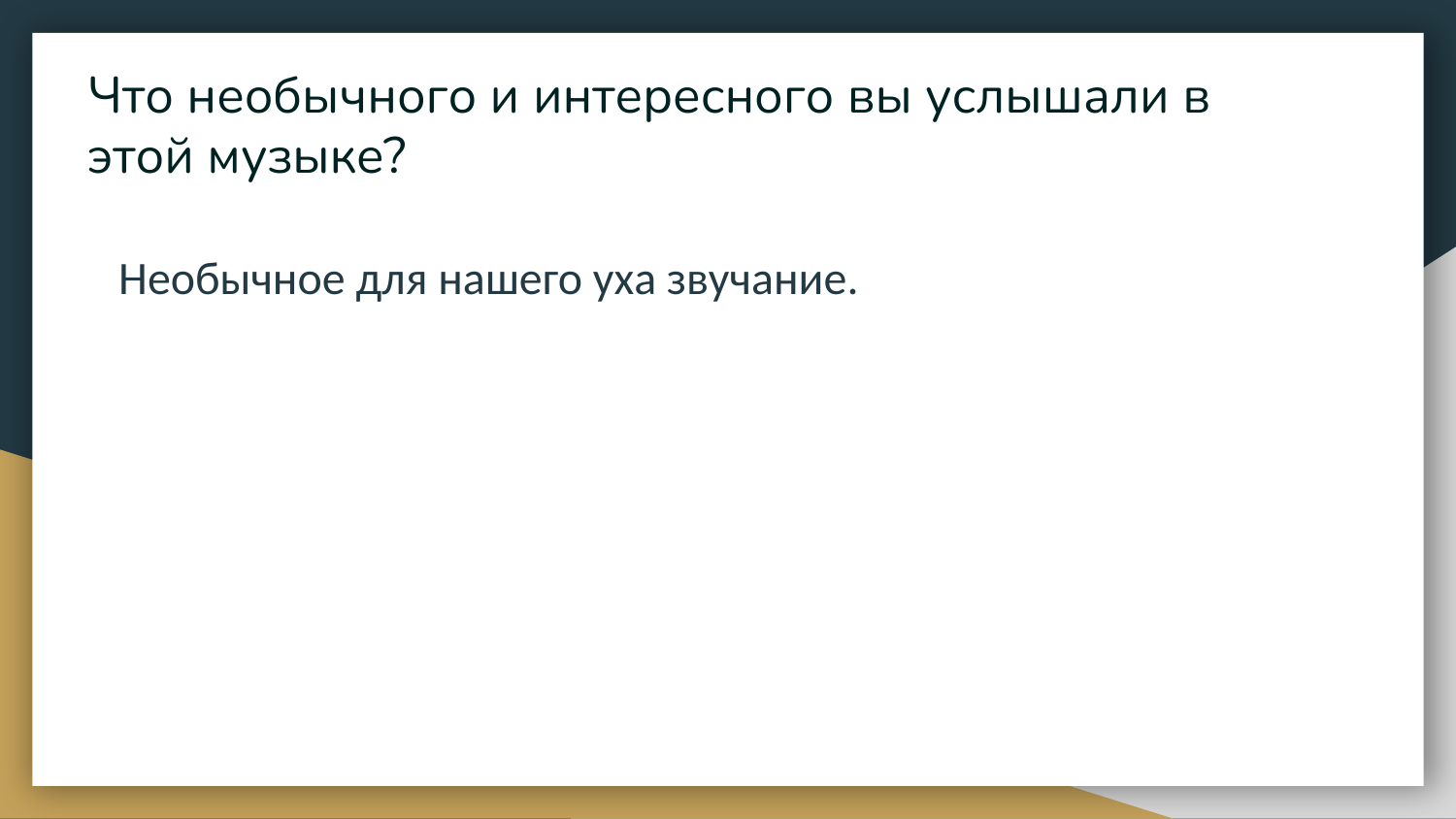

# Что необычного и интересного вы услышали в этой музыке?
Необычное для нашего уха звучание.